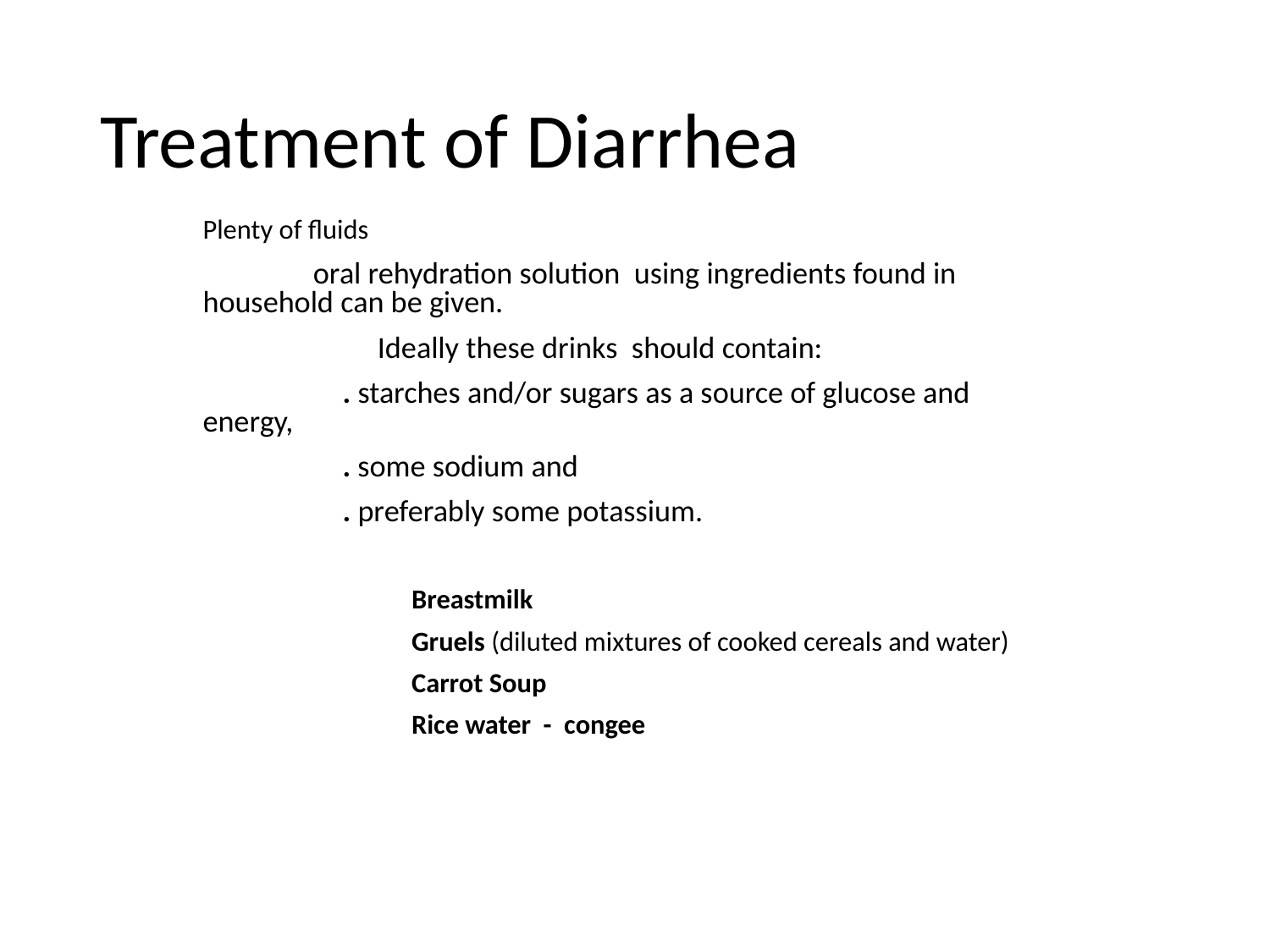

Treatment of Diarrhea
Plenty of fluids
                  oral rehydration solution  using ingredients found in  household can be given.
                         Ideally these drinks  should contain:
                    . starches and/or sugars as a source of glucose and energy,
                    . some sodium and
                    . preferably some potassium.

                                  Breastmilk
                                  Gruels (diluted mixtures of cooked cereals and water)
                                  Carrot Soup
                                  Rice water  -  congee